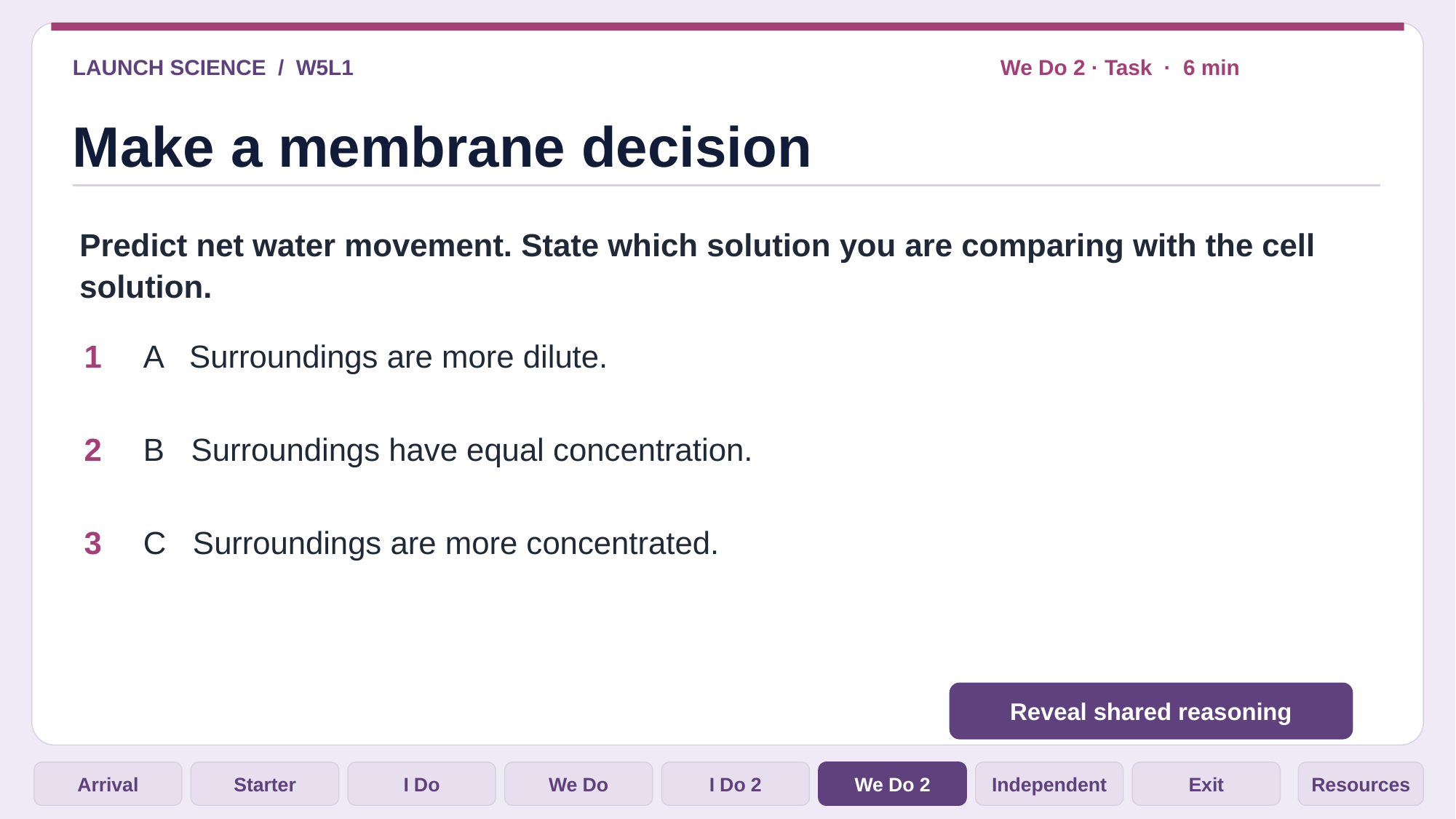

LAUNCH SCIENCE  /  W5L1
We Do 2 · Task  ·  6 min
Make a membrane decision

Predict net water movement. State which solution you are comparing with the cell solution.
1
A   Surroundings are more dilute.
2
B   Surroundings have equal concentration.
3
C   Surroundings are more concentrated.
Reveal shared reasoning
Arrival
Starter
I Do
We Do
I Do 2
We Do 2
Independent
Exit
Resources